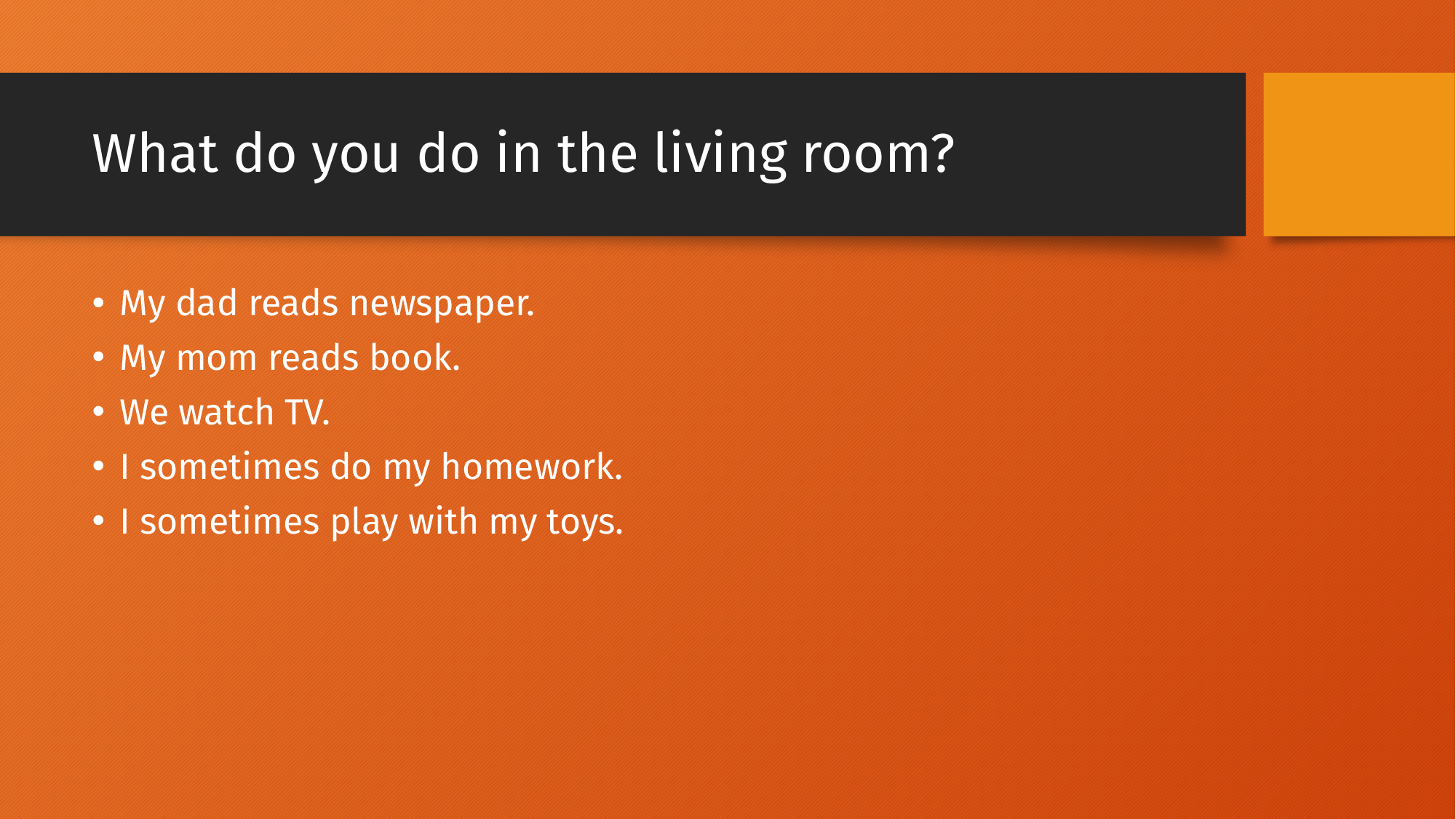

# What do you do in the living room?
My dad reads newspaper.
My mom reads book.
We watch TV.
I sometimes do my homework.
I sometimes play with my toys.